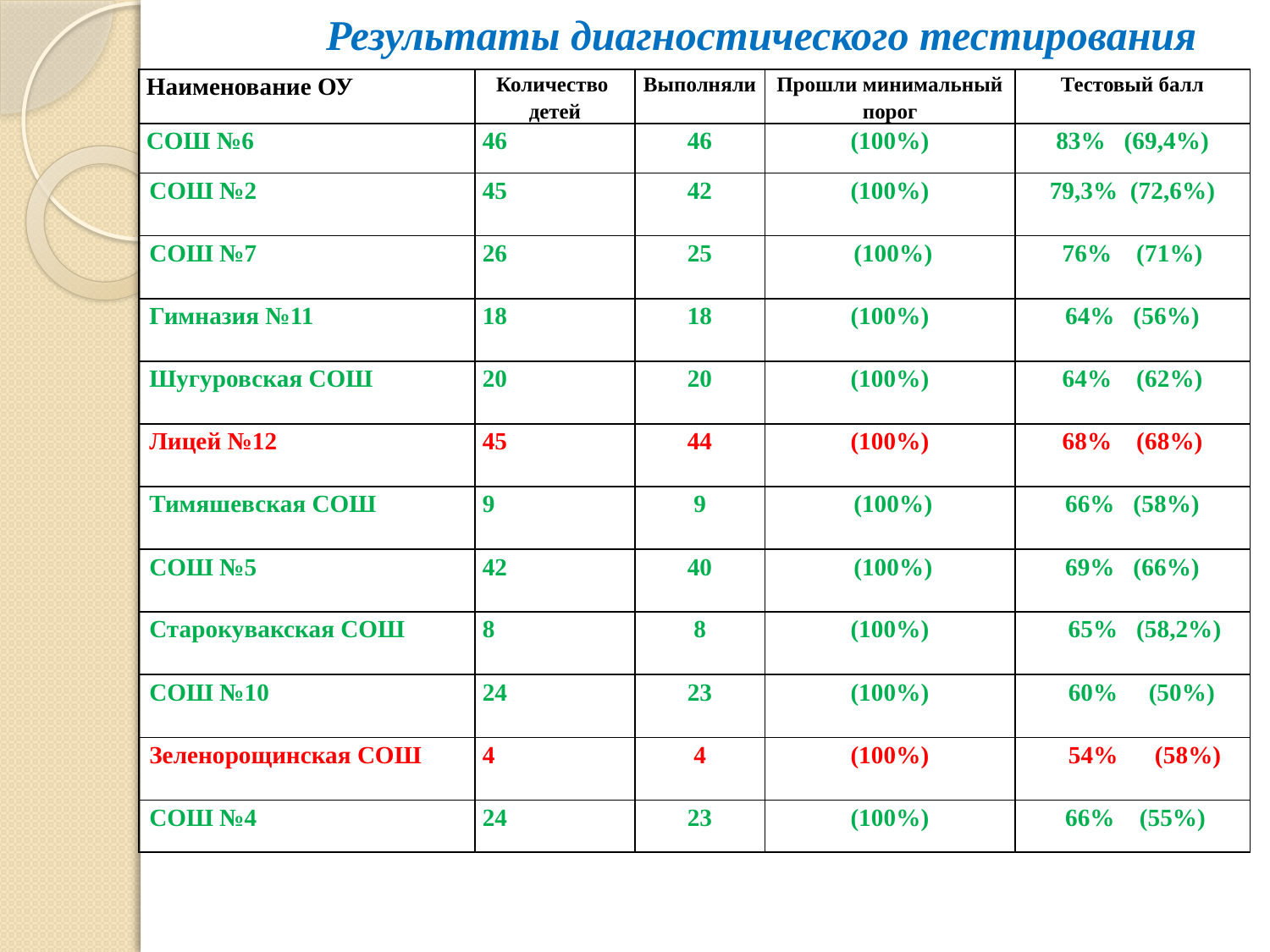

# Результаты диагностического тестирования
| Наименование ОУ | Количество детей | Выполняли | Прошли минимальный порог | Тестовый балл |
| --- | --- | --- | --- | --- |
| СОШ №6 | 46 | 46 | (100%) | 83% (69,4%) |
| СОШ №2 | 45 | 42 | (100%) | 79,3% (72,6%) |
| СОШ №7 | 26 | 25 | (100%) | 76% (71%) |
| Гимназия №11 | 18 | 18 | (100%) | 64% (56%) |
| Шугуровская СОШ | 20 | 20 | (100%) | 64% (62%) |
| Лицей №12 | 45 | 44 | (100%) | 68% (68%) |
| Тимяшевская СОШ | 9 | 9 | (100%) | 66% (58%) |
| СОШ №5 | 42 | 40 | (100%) | 69% (66%) |
| Старокувакская СОШ | 8 | 8 | (100%) | 65% (58,2%) |
| СОШ №10 | 24 | 23 | (100%) | 60% (50%) |
| Зеленорощинская СОШ | 4 | 4 | (100%) | 54% (58%) |
| СОШ №4 | 24 | 23 | (100%) | 66% (55%) |